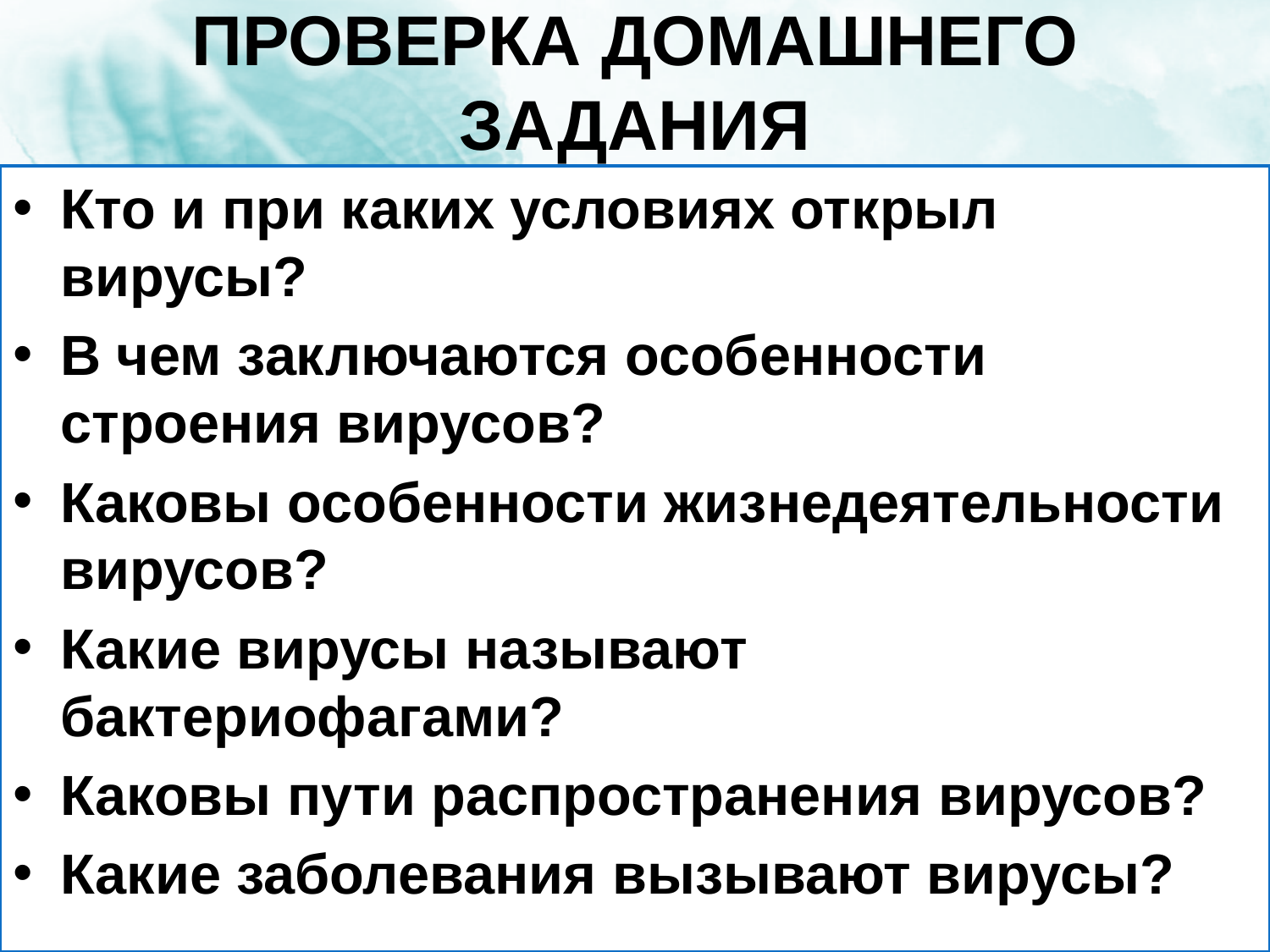

# Проверка домашнего задания
Кто и при каких условиях открыл вирусы?
В чем заключаются особенности строения вирусов?
Каковы особенности жизнедеятельности вирусов?
Какие вирусы называют бактериофагами?
Каковы пути распространения вирусов?
Какие заболевания вызывают вирусы?